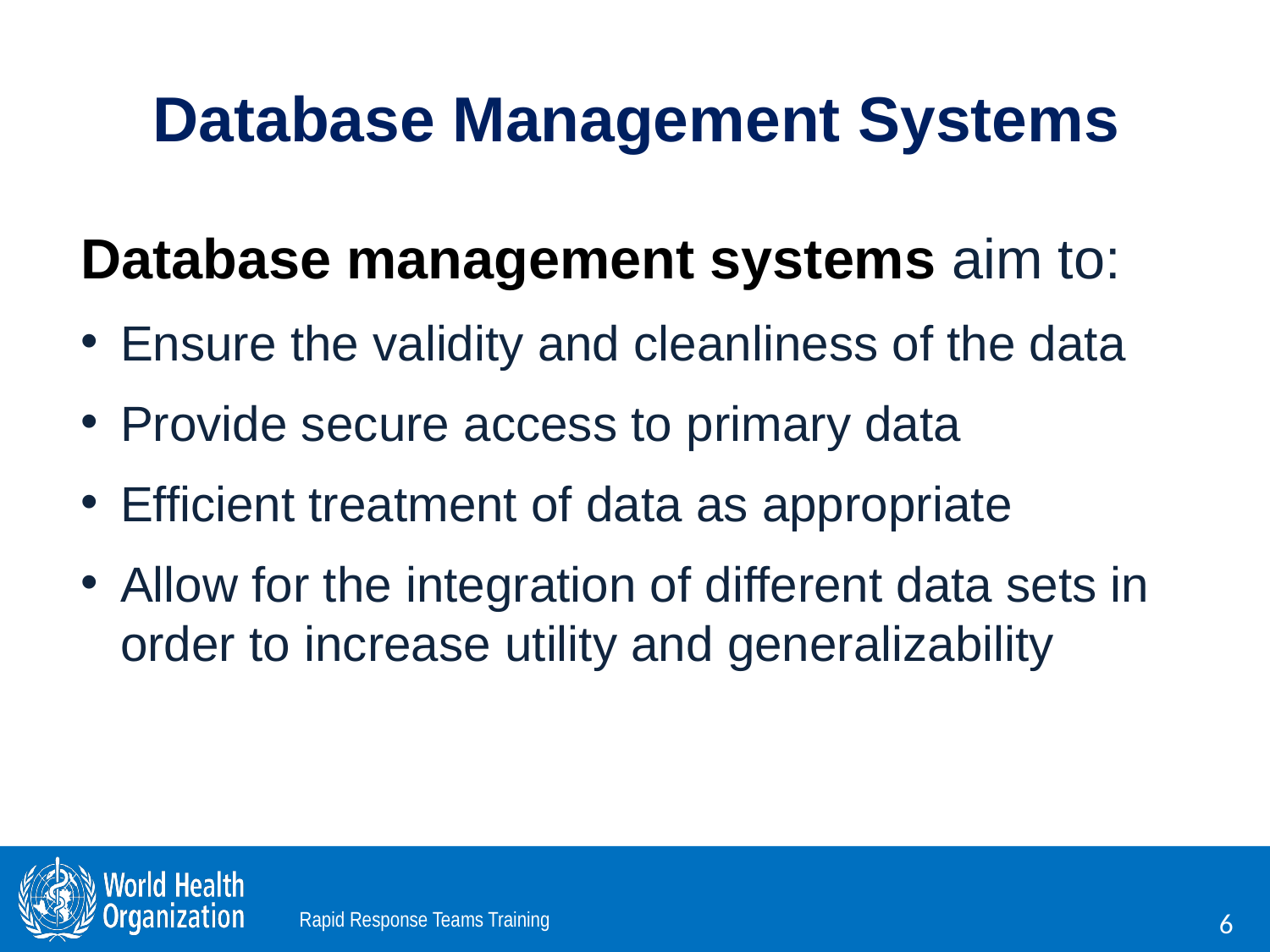

# Database Management Systems
Database management systems aim to:
Ensure the validity and cleanliness of the data
Provide secure access to primary data
Efficient treatment of data as appropriate
Allow for the integration of different data sets in order to increase utility and generalizability